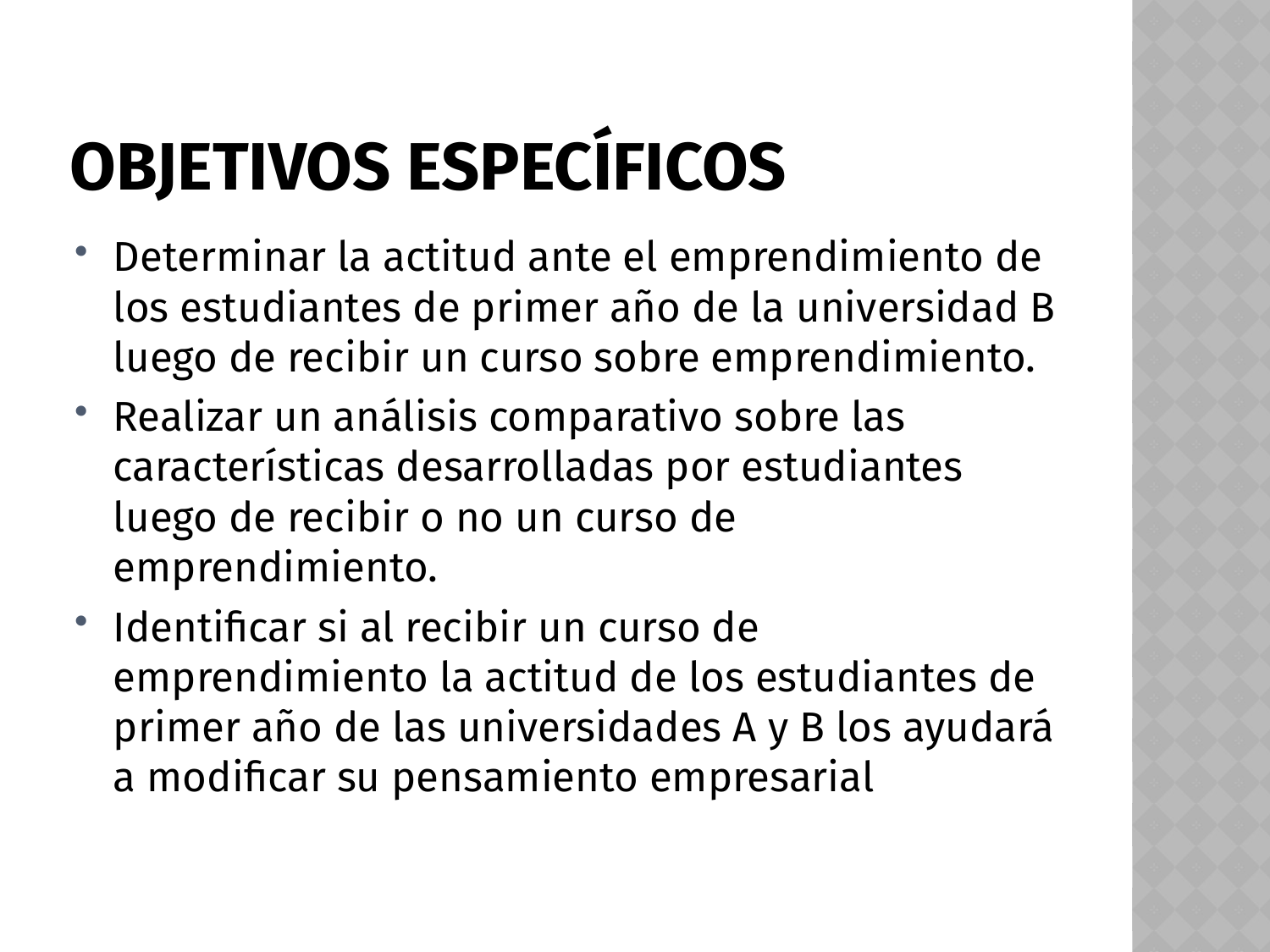

# Objetivos específicos
Determinar la actitud ante el emprendimiento de los estudiantes de primer año de la universidad B luego de recibir un curso sobre emprendimiento.
Realizar un análisis comparativo sobre las características desarrolladas por estudiantes luego de recibir o no un curso de emprendimiento.
Identificar si al recibir un curso de emprendimiento la actitud de los estudiantes de primer año de las universidades A y B los ayudará a modificar su pensamiento empresarial